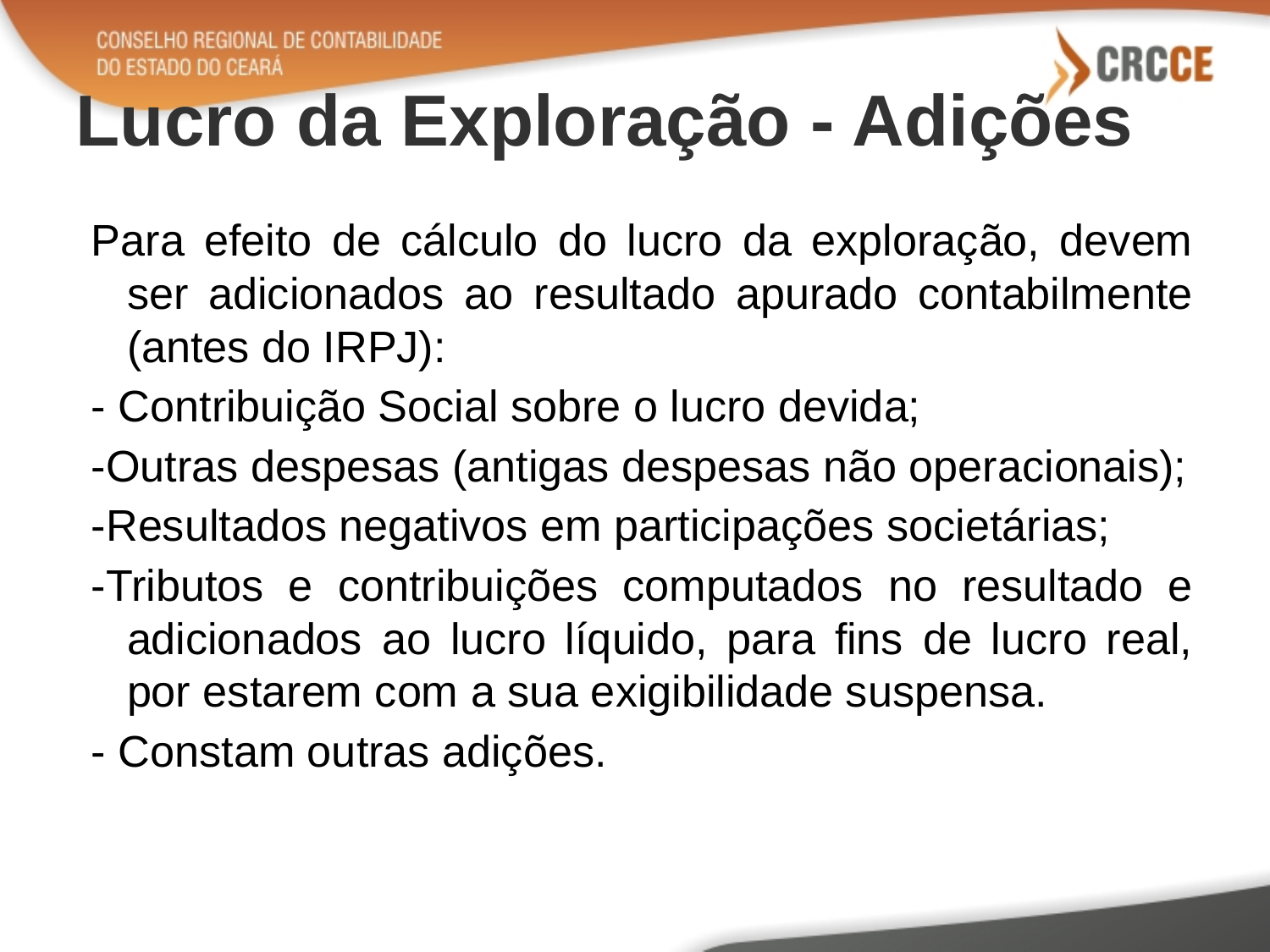

# Lucro da Exploração - Adições
Para efeito de cálculo do lucro da exploração, devem ser adicionados ao resultado apurado contabilmente (antes do IRPJ):
- Contribuição Social sobre o lucro devida;
-Outras despesas (antigas despesas não operacionais);
-Resultados negativos em participações societárias;
-Tributos e contribuições computados no resultado e adicionados ao lucro líquido, para fins de lucro real, por estarem com a sua exigibilidade suspensa.
- Constam outras adições.